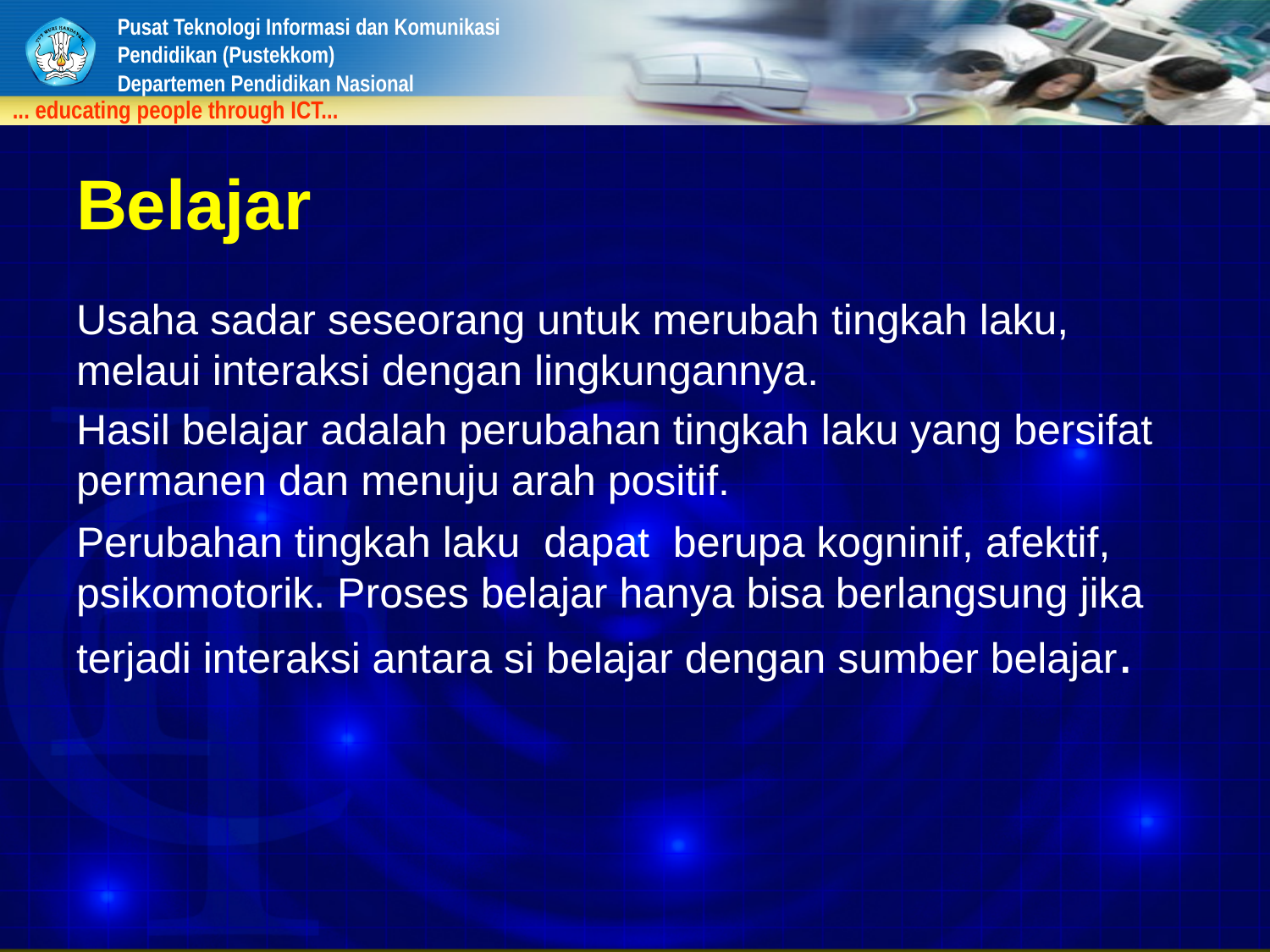

# Belajar
Usaha sadar seseorang untuk merubah tingkah laku, melaui interaksi dengan lingkungannya.
Hasil belajar adalah perubahan tingkah laku yang bersifat permanen dan menuju arah positif.
Perubahan tingkah laku  dapat  berupa kogninif, afektif, psikomotorik. Proses belajar hanya bisa berlangsung jika terjadi interaksi antara si belajar dengan sumber belajar.